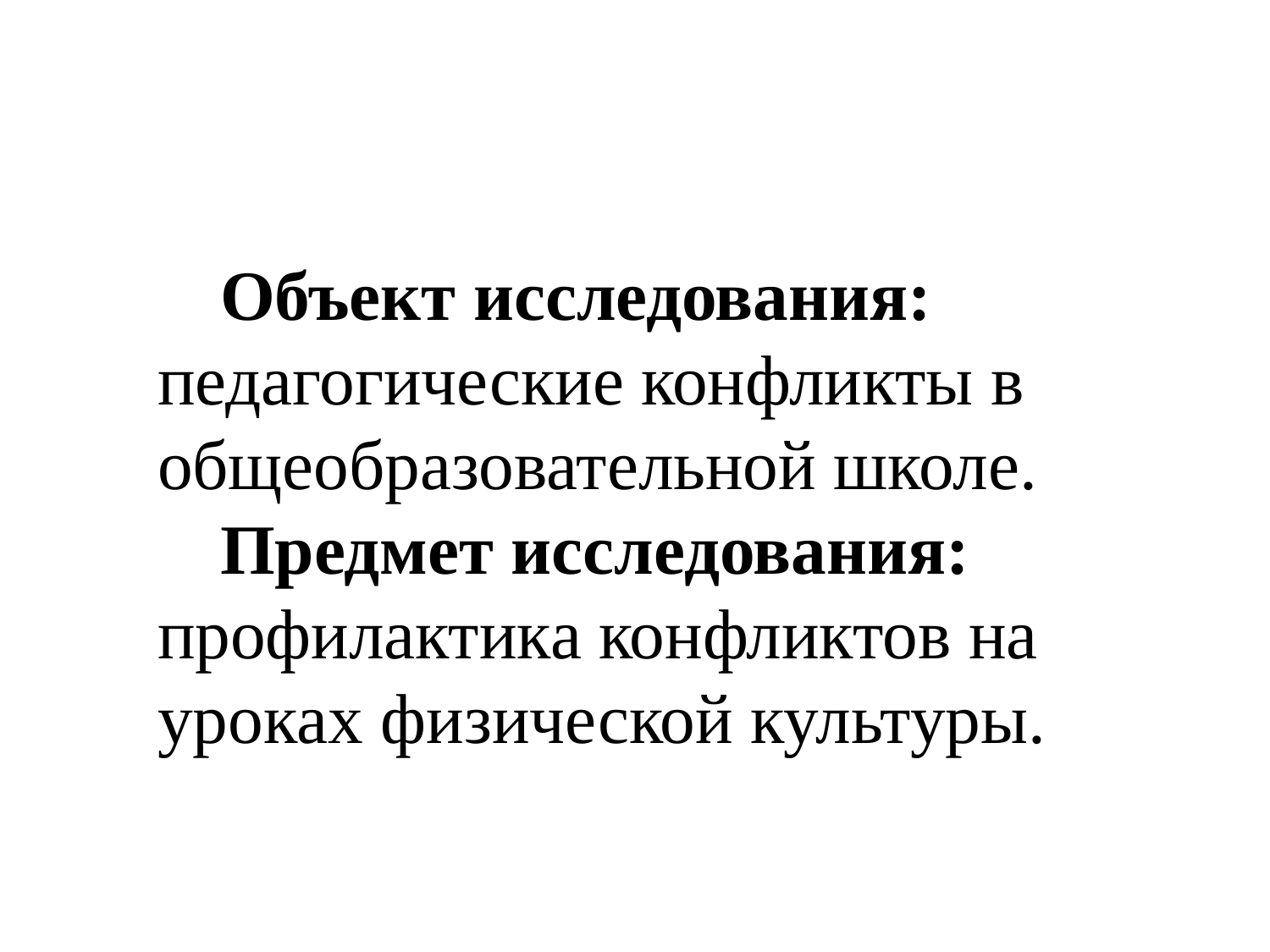

Объект исследования: педагогические конфликты в общеобразовательной школе.
Предмет исследования: профилактика конфликтов на уроках физической культуры.